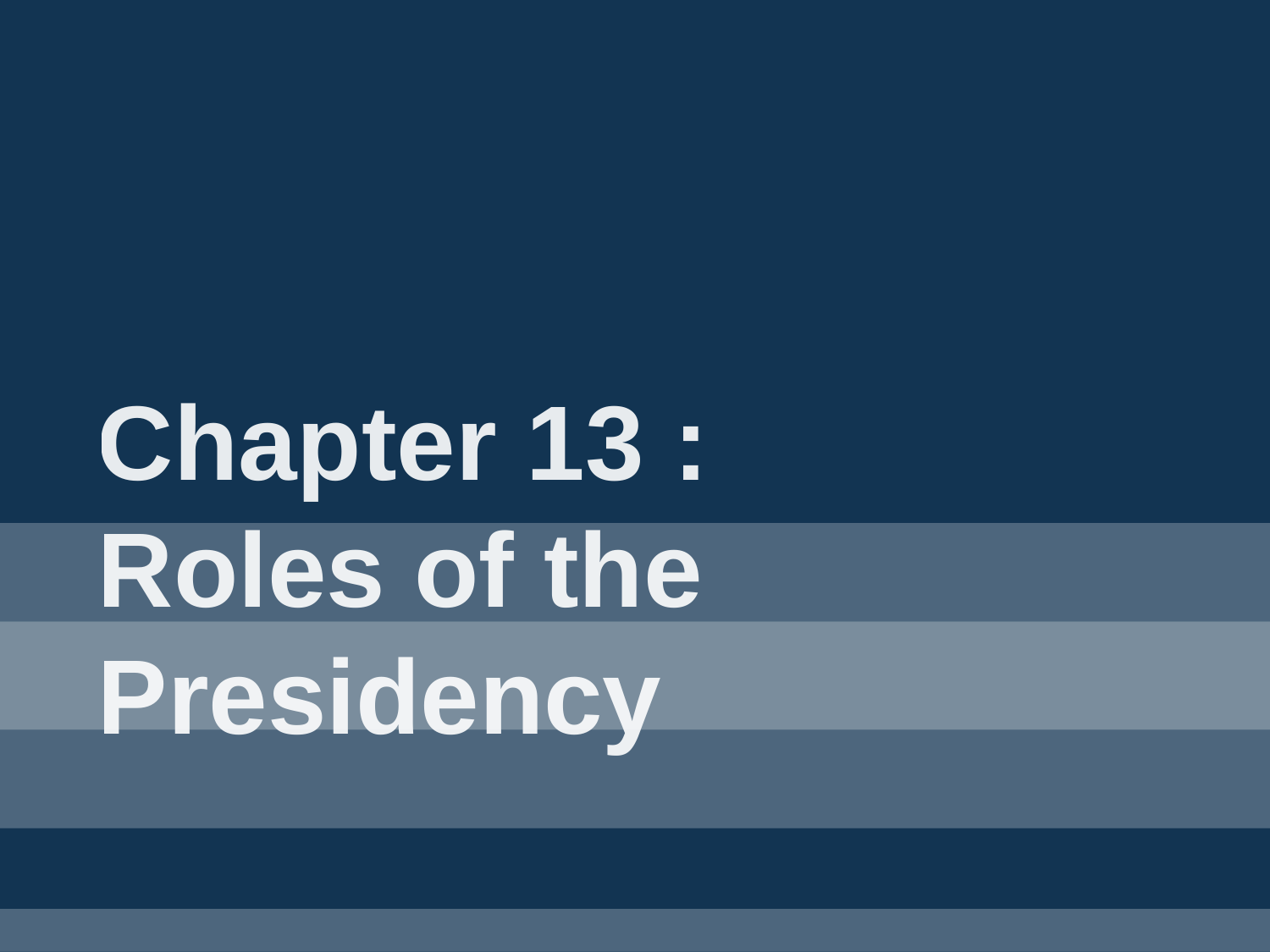

# Chapter 13 : Roles of the Presidency